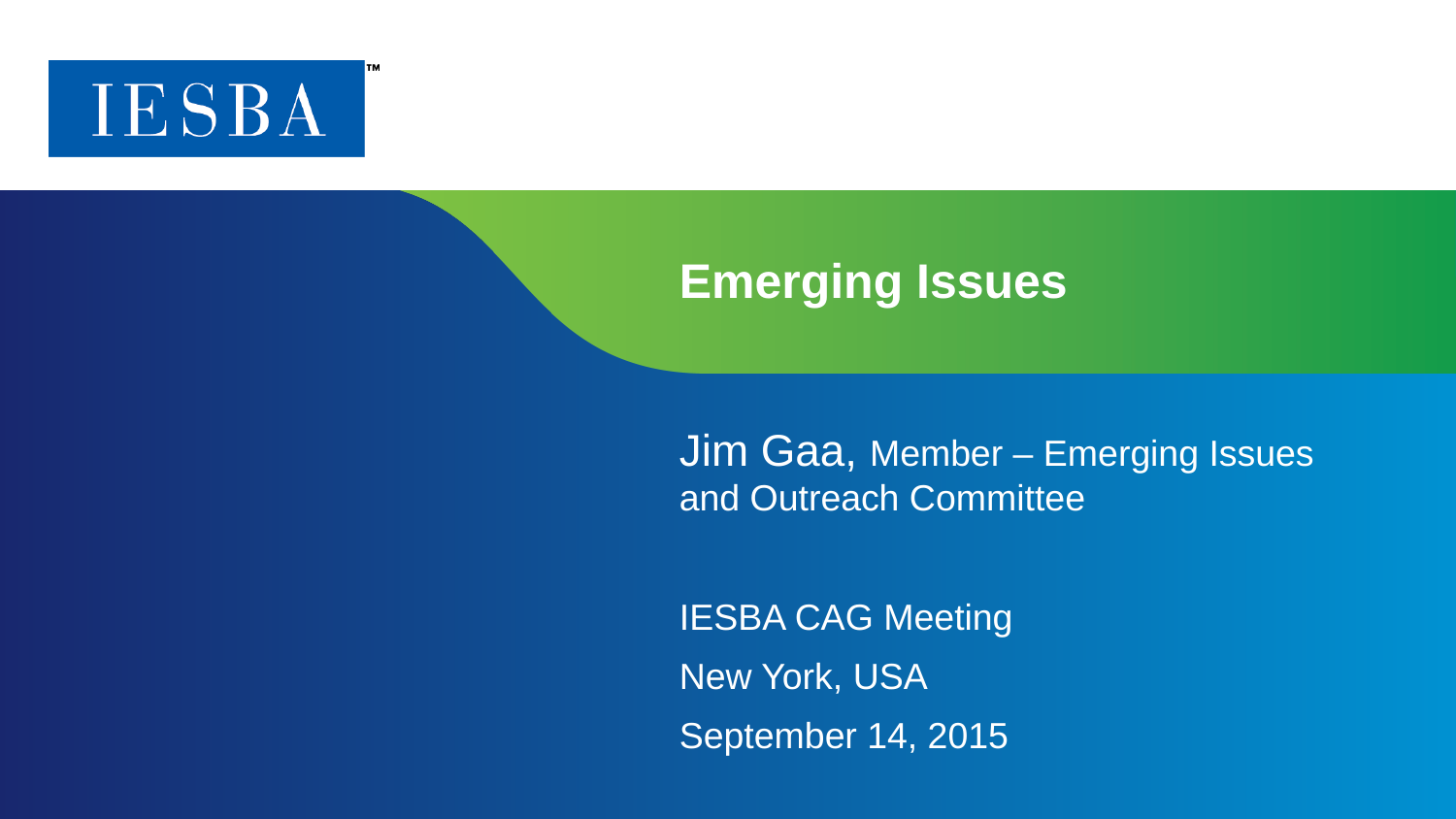

# Emerging Issues
Jim Gaa, Member – Emerging Issues and Outreach Committee

IESBA CAG Meeting
New York, USA
September 14, 2015